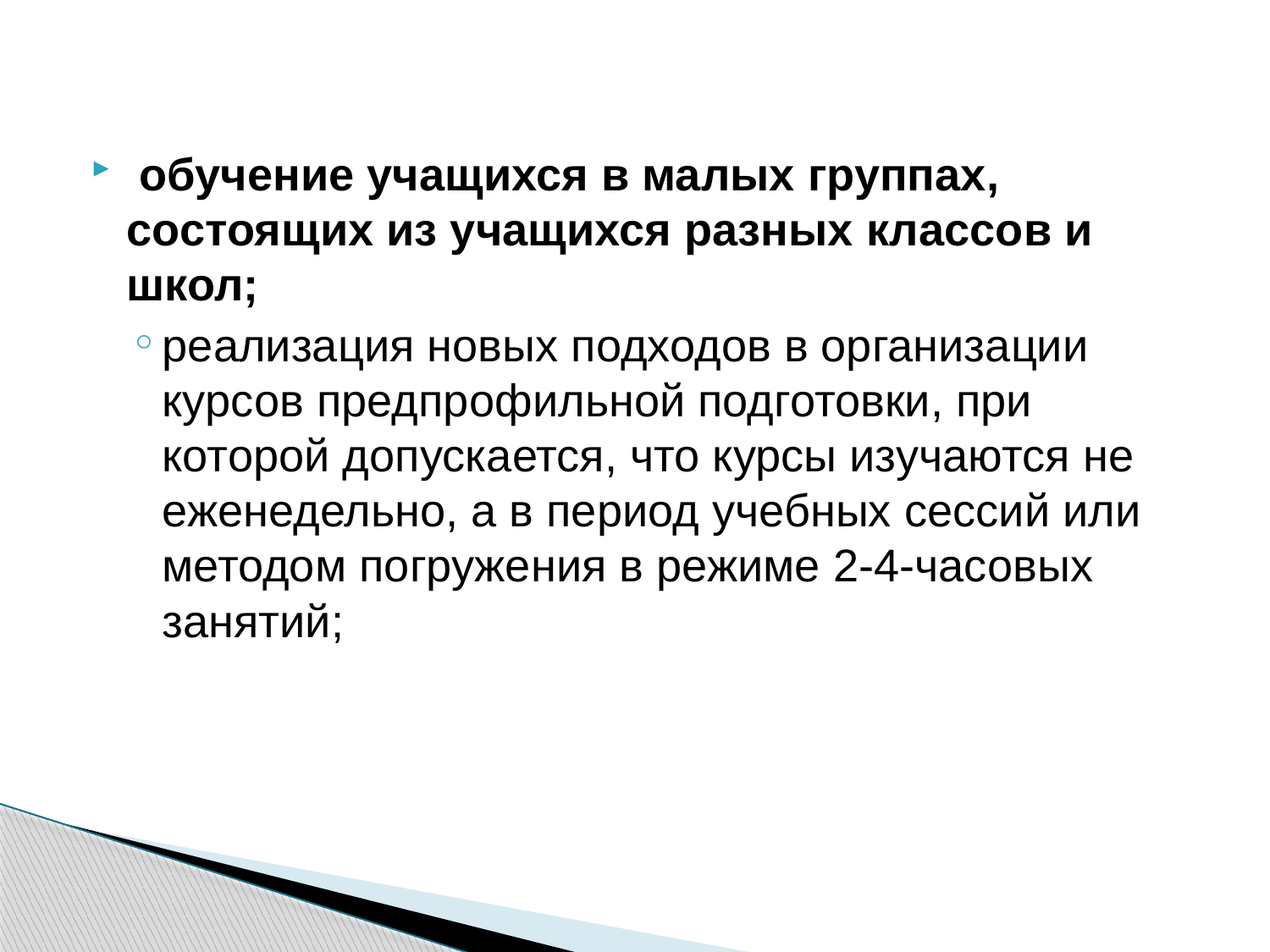

#
 обучение учащихся в малых группах, состоящих из учащихся разных классов и школ;
реализация новых подходов в организации курсов предпрофильной подготовки, при которой допускается, что курсы изучаются не еженедельно, а в период учебных сессий или методом погружения в режиме 2-4-часовых занятий;